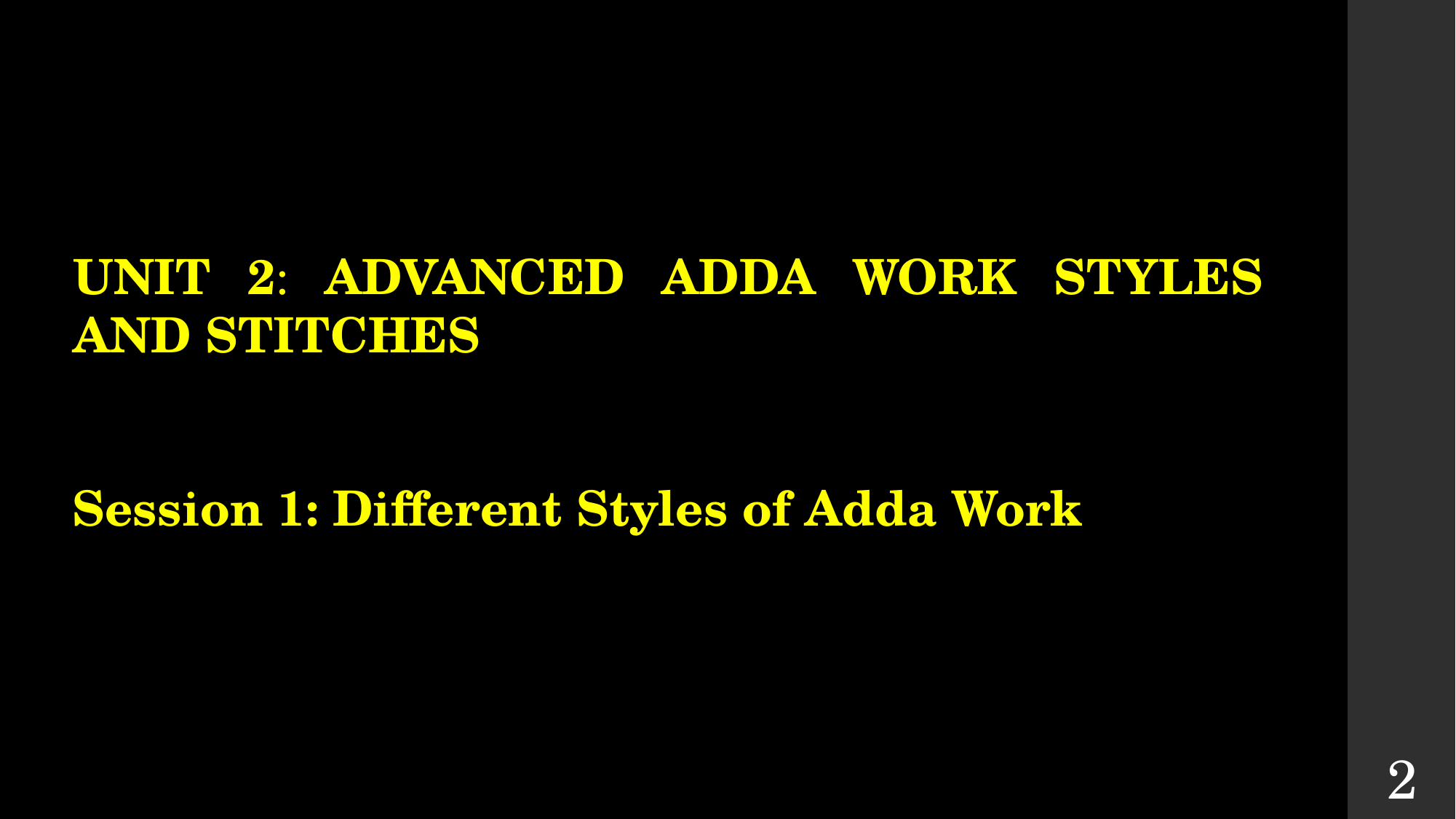

UNIT 2: ADVANCED ADDA WORK STYLES AND STITCHES

Session 1: Different Styles of Adda Work
2